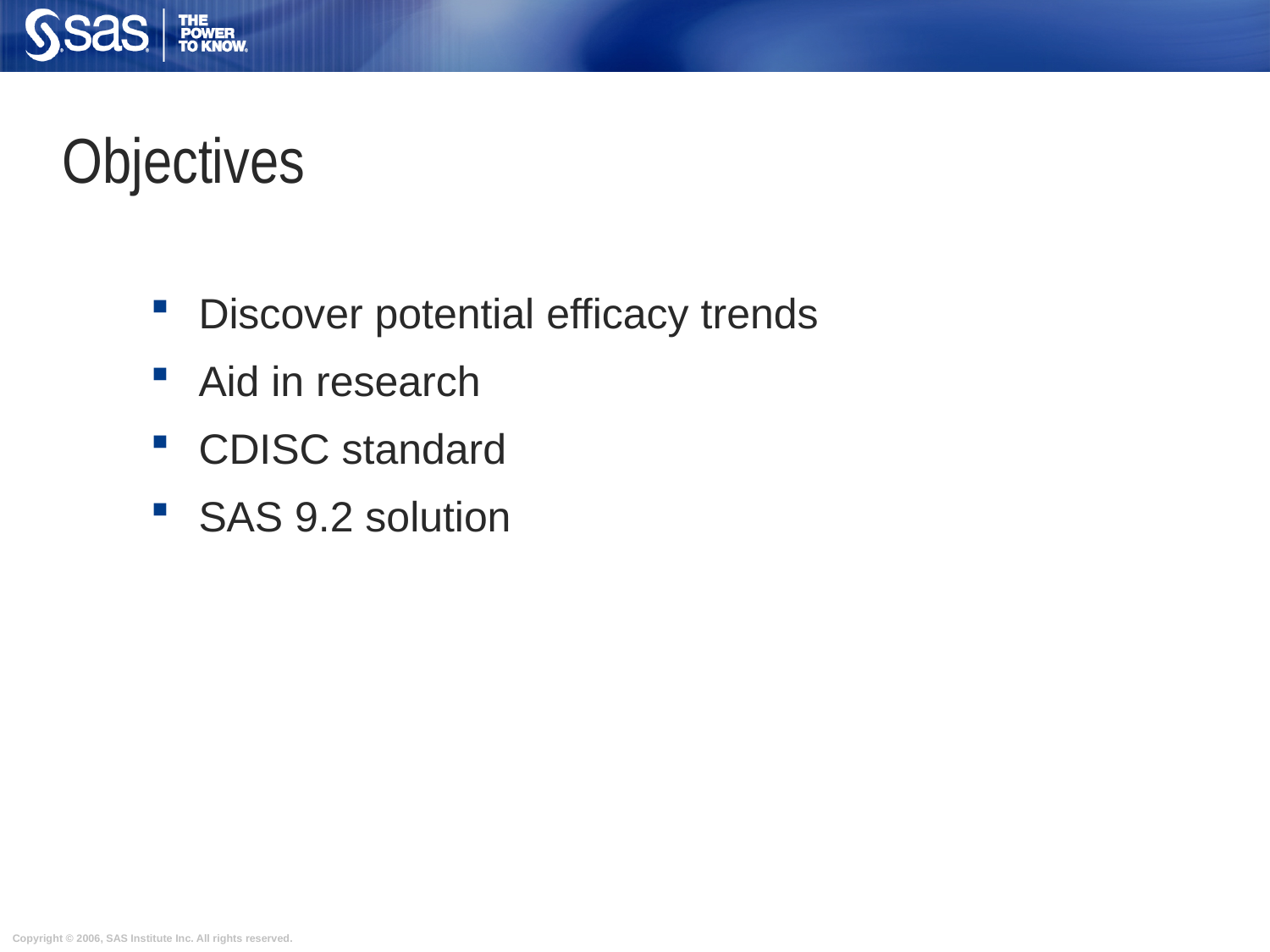

# Objectives
Discover potential efficacy trends
Aid in research
CDISC standard
SAS 9.2 solution

Bar size 2048